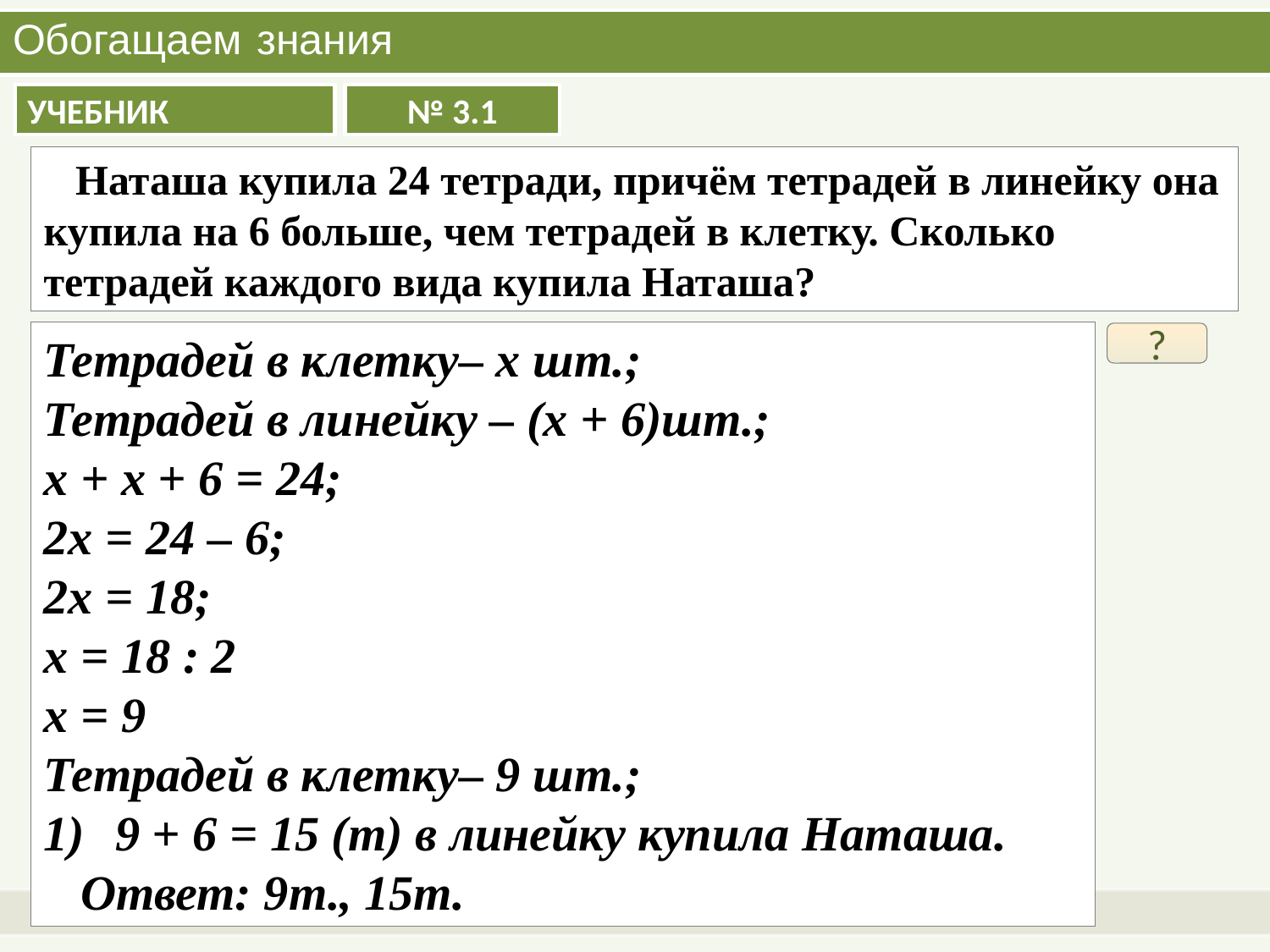

# Обогащаем знания

УЧЕБНИК
№ 3.1
   Наташа купила 24 тетради, причём тетрадей в линейку она купила на 6 больше, чем тетрадей в клетку. Сколько тетрадей каждого вида купила Наташа?
Тетрадей в клетку– х шт.;
Тетрадей в линейку – (х + 6)шт.;
х + х + 6 = 24;
2х = 24 – 6;
2х = 18;
х = 18 : 2
х = 9
Тетрадей в клетку– 9 шт.;
9 + 6 = 15 (т) в линейку купила Наташа.
   Ответ: 9т., 15т.
?